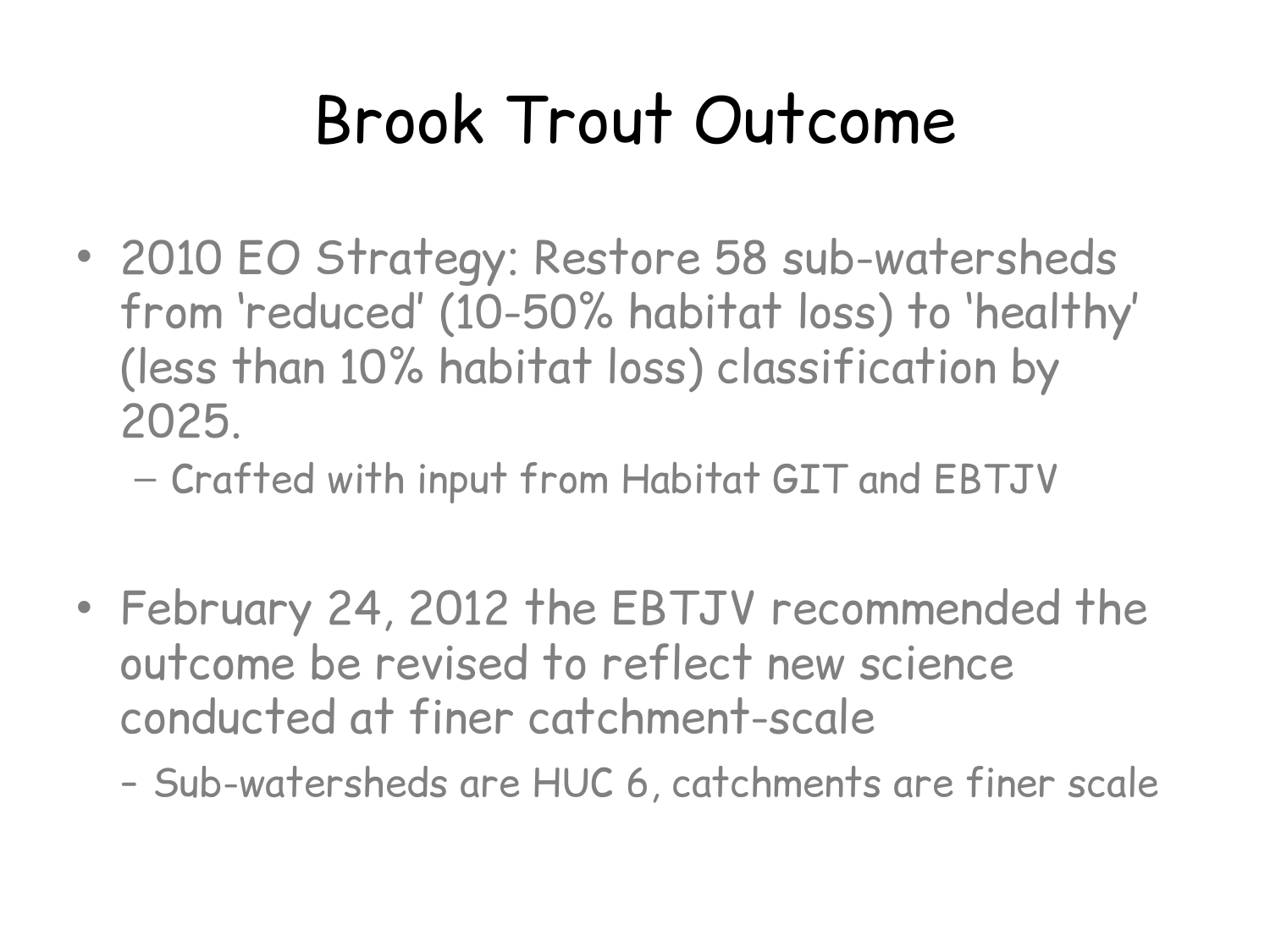

# Brook Trout Outcome
2010 EO Strategy: Restore 58 sub-watersheds from ‘reduced’ (10-50% habitat loss) to ‘healthy’ (less than 10% habitat loss) classification by 2025.
Crafted with input from Habitat GIT and EBTJV

February 24, 2012 the EBTJV recommended the outcome be revised to reflect new science conducted at finer catchment-scale
	- Sub-watersheds are HUC 6, catchments are finer scale